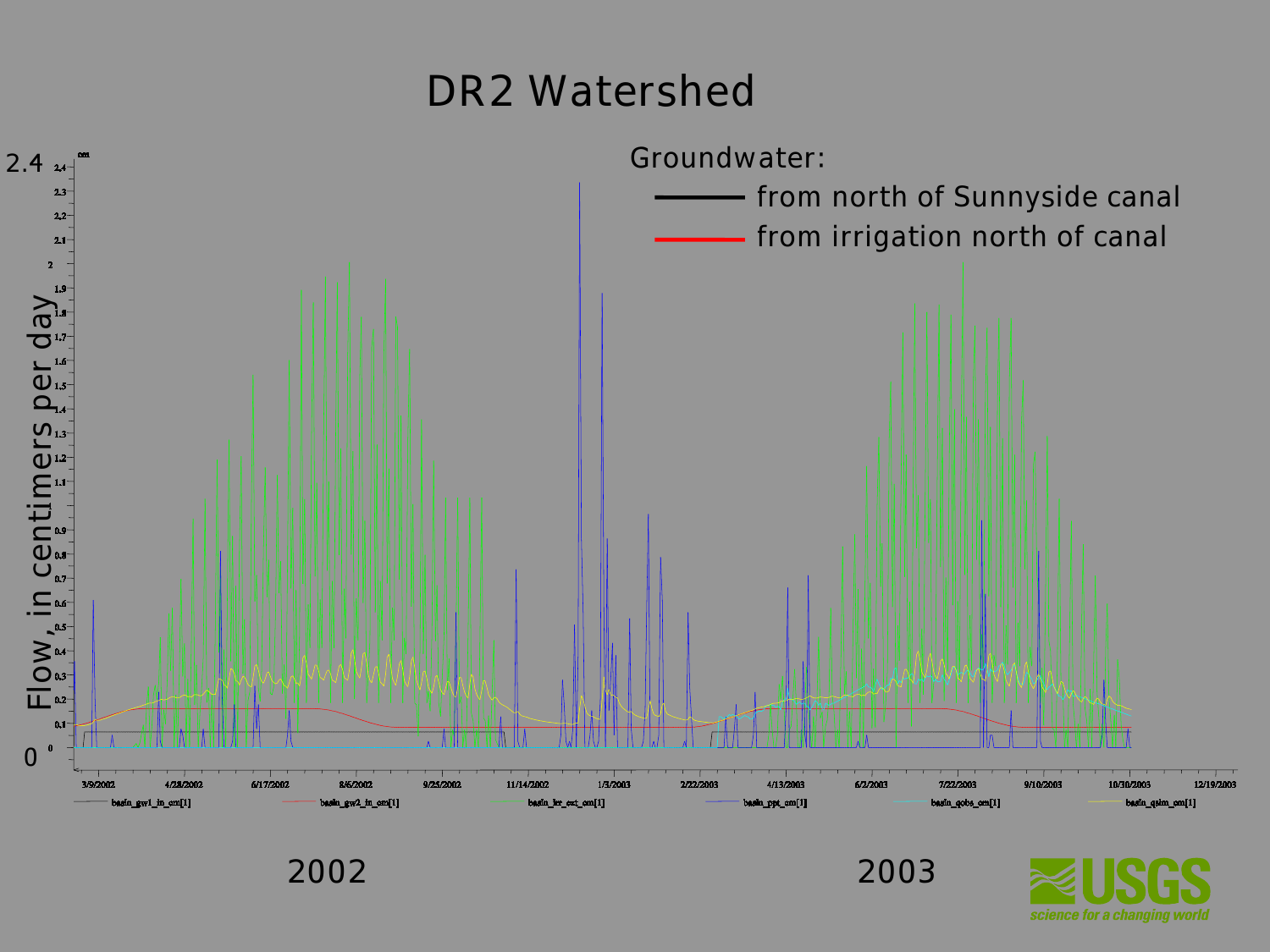

DR2 Watershed
2.4

Groundwater:
	from north of Sunnyside canal
	from irrigation north of canal

Flow, in centimers per day

0

2002
2003